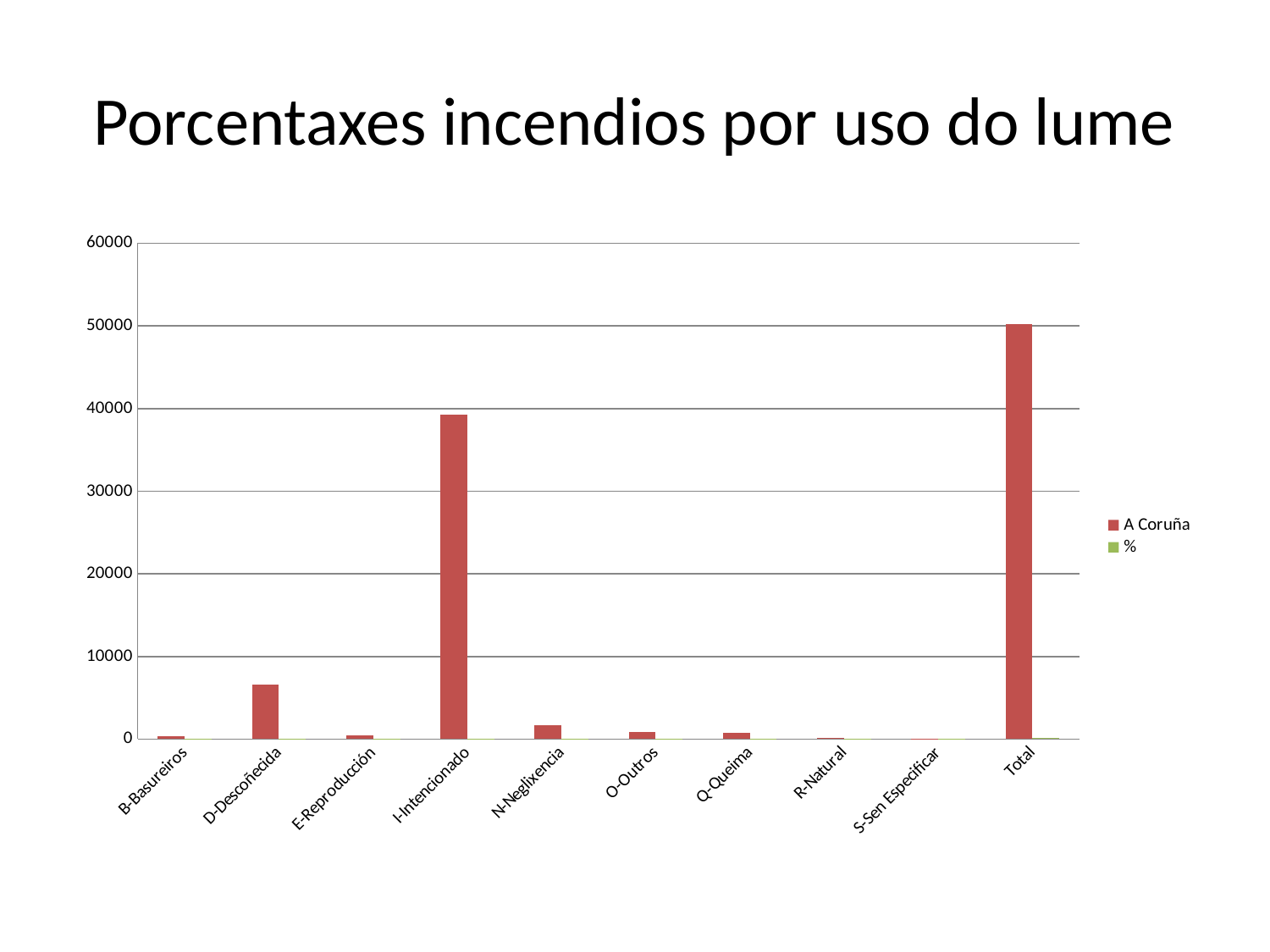

Porcentaxes incendios por uso do lume

### Chart

| Category |  |  |
|---|---|---|
| B-Basureiros | 361.0 | 0.72 |
| D-Descoñecida | 6604.0 | 13.16 |
| E-Reproducción | 434.0 | 0.86 |
| I-Intencionado | 39292.0 | 78.28 |
| N-Neglixencia | 1696.0 | 3.38 |
| O-Outros | 894.0 | 1.78 |
| Q-Queima | 769.0 | 1.53 |
| R-Natural | 139.0 | 0.28 |
| S-Sen Especificar | 6.0 | 0.01 |
| Total | 50195.0 | 100.0 |